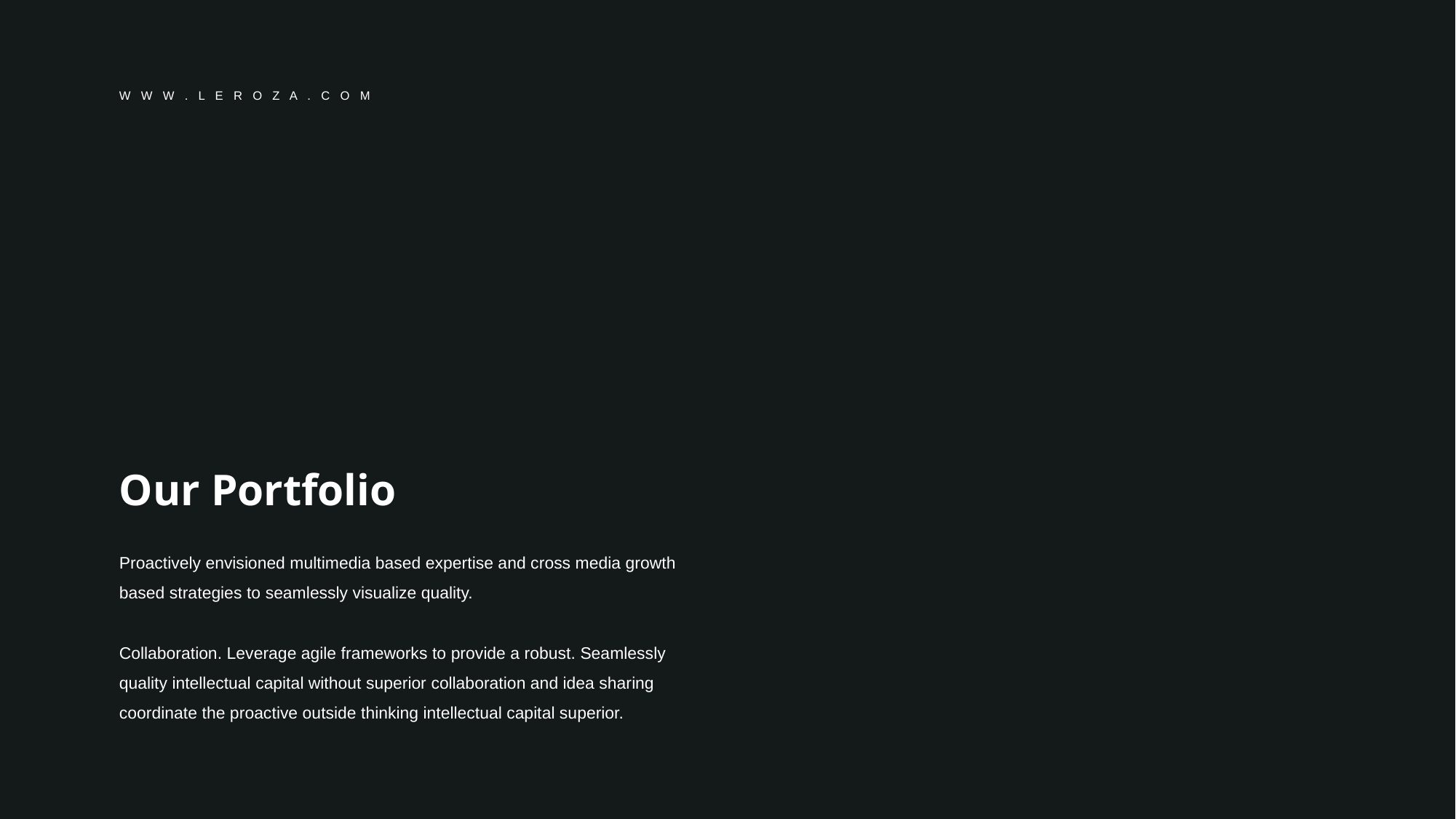

W   W   W   .   L   E   R   O   Z   A   .   C   O   M

Our Portfolio
Proactively envisioned multimedia based expertise and cross media growth based strategies to seamlessly visualize quality.

Collaboration. Leverage agile frameworks to provide a robust. Seamlessly quality intellectual capital without superior collaboration and idea sharing coordinate the proactive outside thinking intellectual capital superior.